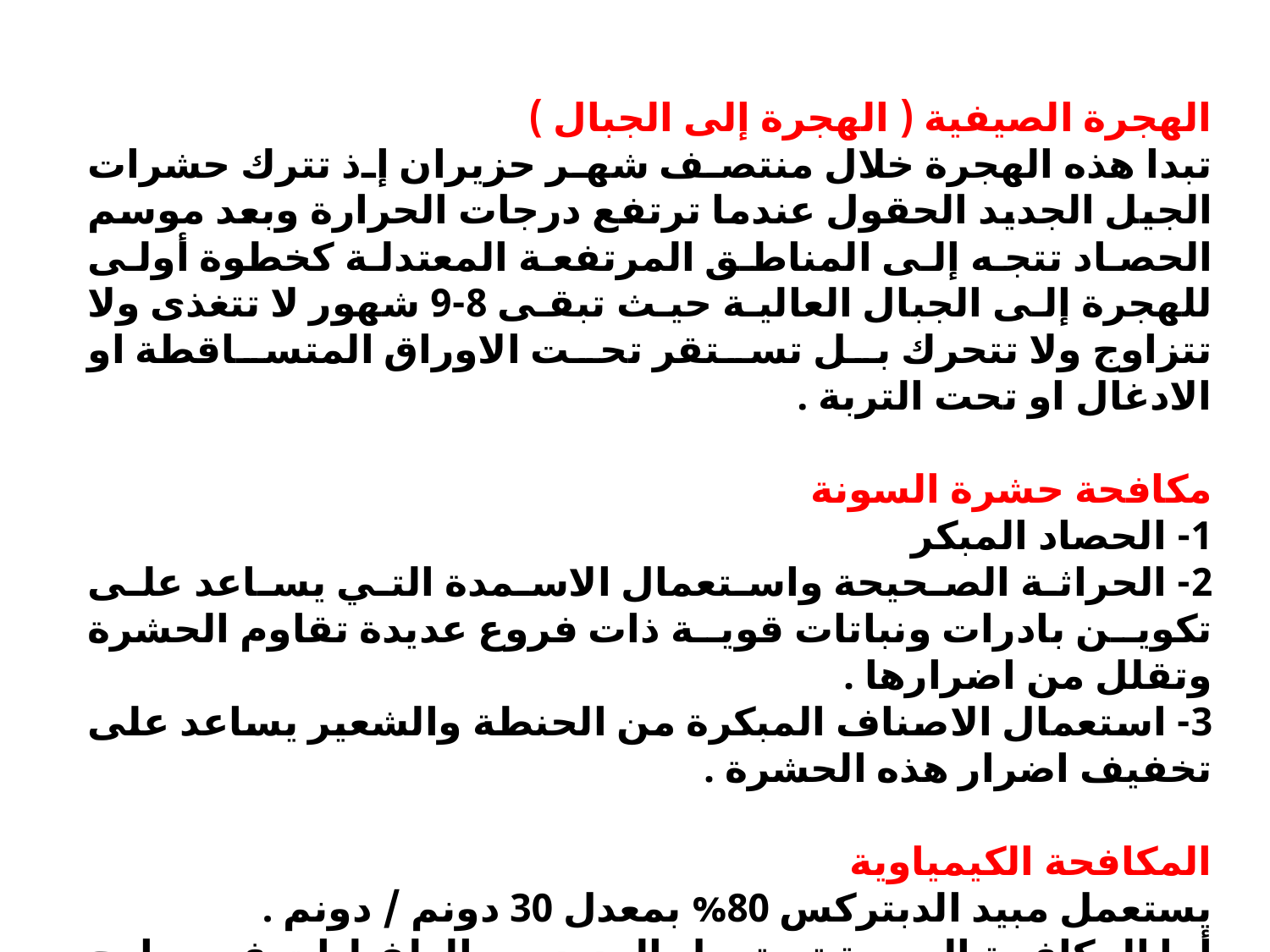

الهجرة الصيفية ( الهجرة إلى الجبال )
تبدا هذه الهجرة خلال منتصف شهر حزيران إذ تترك حشرات الجيل الجديد الحقول عندما ترتفع درجات الحرارة وبعد موسم الحصاد تتجه إلى المناطق المرتفعة المعتدلة كخطوة أولى للهجرة إلى الجبال العالية حيث تبقى 8-9 شهور لا تتغذى ولا تتزاوج ولا تتحرك بل تستقر تحت الاوراق المتساقطة او الادغال او تحت التربة .

مكافحة حشرة السونة
1- الحصاد المبكر
2- الحراثة الصحيحة واستعمال الاسمدة التي يساعد على تكوين بادرات ونباتات قوية ذات فروع عديدة تقاوم الحشرة وتقلل من اضرارها .
3- استعمال الاصناف المبكرة من الحنطة والشعير يساعد على تخفيف اضرار هذه الحشرة .

المكافحة الكيمياوية
يستعمل مبيد الدبتركس 80% بمعدل 30 دونم / دونم .
أما المكافحة الحيوية تستعمل العديد من الطفيليات في برامج المكافحة المتكاملة لهذه  الحشرة .